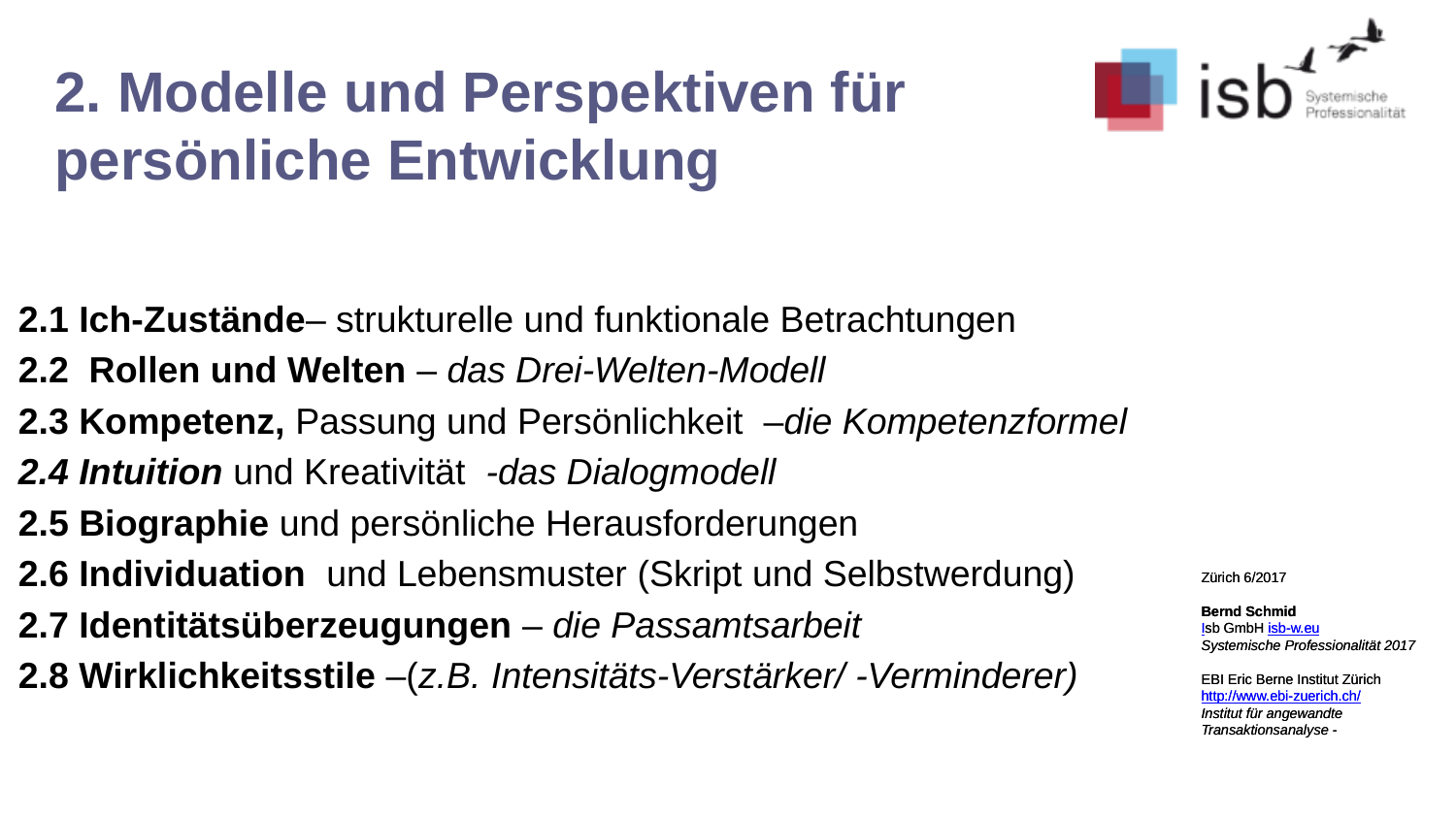

# 2. Modelle und Perspektiven für      persönliche Entwicklung

2.1 Ich-Zustände– strukturelle und funktionale Betrachtungen
2.2  Rollen und Welten – das Drei-Welten-Modell
2.3 Kompetenz, Passung und Persönlichkeit  –die Kompetenzformel
2.4 Intuition und Kreativität  -das Dialogmodell
2.5 Biographie und persönliche Herausforderungen
2.6 Individuation  und Lebensmuster (Skript und Selbstwerdung)
2.7 Identitätsüberzeugungen – die Passamtsarbeit
2.8 Wirklichkeitsstile –(z.B. Intensitäts-Verstärker/ -Verminderer)

Zürich 6/2017
Bernd Schmid
Isb GmbH isb-w.eu
Systemische Professionalität 2017

EBI Eric Berne Institut Zürich
http://www.ebi-zuerich.ch/
Institut für angewandte Transaktionsanalyse -